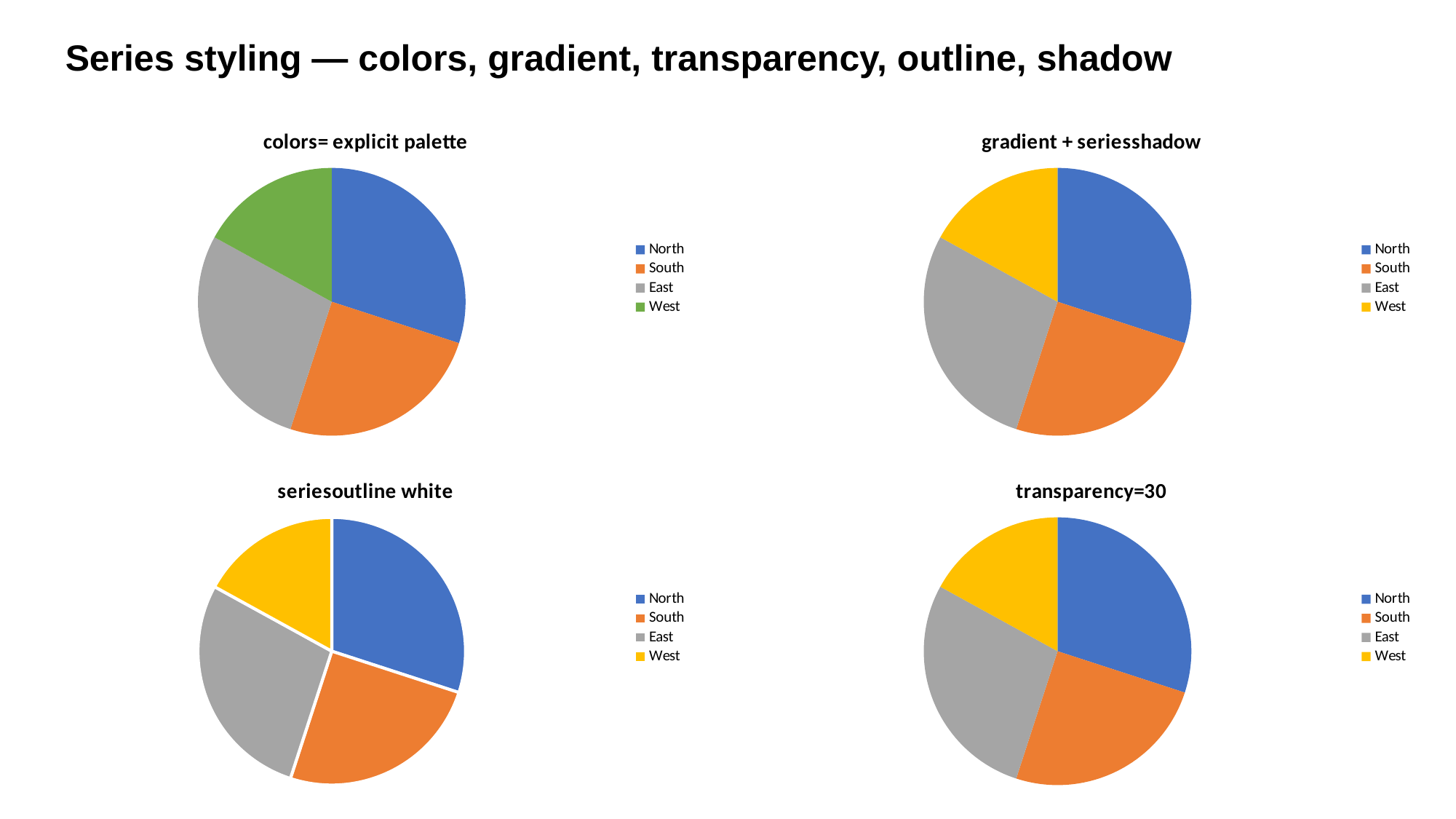

Series styling — colors, gradient, transparency, outline, shadow

### Chart: colors= explicit palette

| Category |  |
|---|---|
| North | 30.0 |
| South | 25.0 |
| East | 28.0 |
| West | 17.0 |

### Chart: gradient + seriesshadow

| Category |  |
|---|---|
| North | 30.0 |
| South | 25.0 |
| East | 28.0 |
| West | 17.0 |

### Chart: seriesoutline white

| Category |  |
|---|---|
| North | 30.0 |
| South | 25.0 |
| East | 28.0 |
| West | 17.0 |

### Chart: transparency=30

| Category |  |
|---|---|
| North | 30.0 |
| South | 25.0 |
| East | 28.0 |
| West | 17.0 |